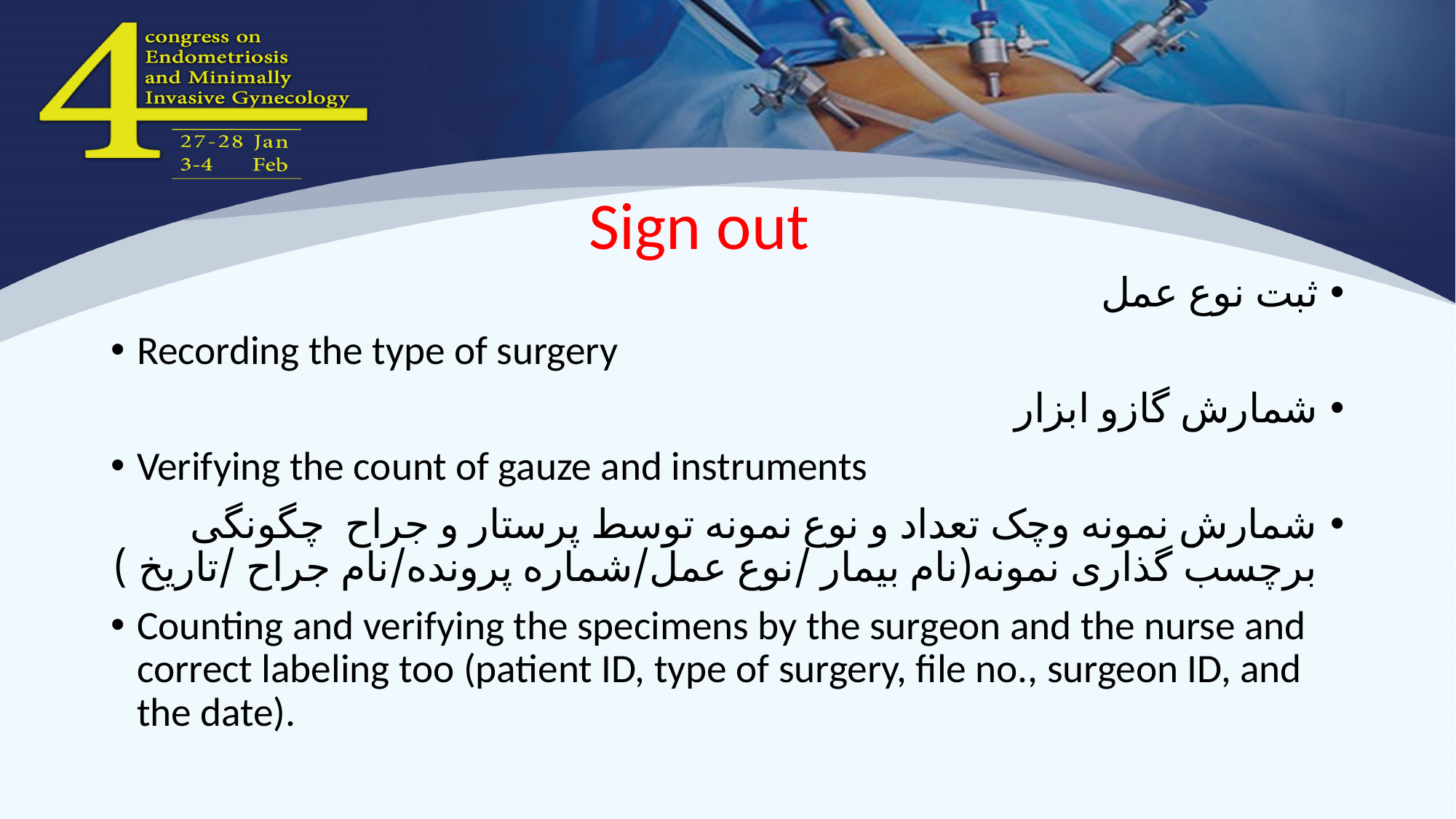

# Sign out
ثبت نوع عمل
Recording the type of surgery
شمارش گازو ابزار
Verifying the count of gauze and instruments
شمارش نمونه وچک تعداد و نوع نمونه توسط پرستار و جراح  چگونگی برچسب گذاری نمونه(نام بیمار /نوع عمل/شماره پرونده/نام جراح /تاریخ )
Counting and verifying the specimens by the surgeon and the nurse and correct labeling too (patient ID, type of surgery, file no., surgeon ID, and the date).